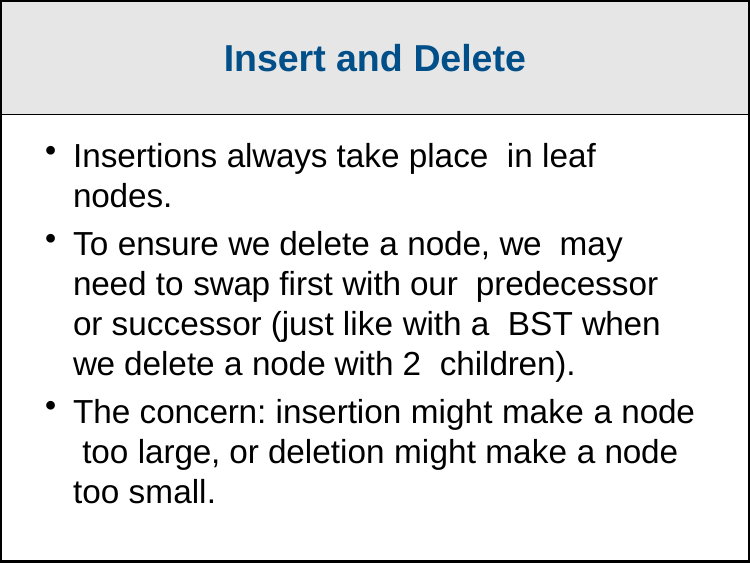

Insert and Delete
Insertions always take place  in leaf nodes.
To ensure we delete a node, we  may need to swap first with our  predecessor or successor (just like with a  BST when we delete a node with 2  children).
The concern: insertion might make a node  too large, or deletion might make a node  too small.